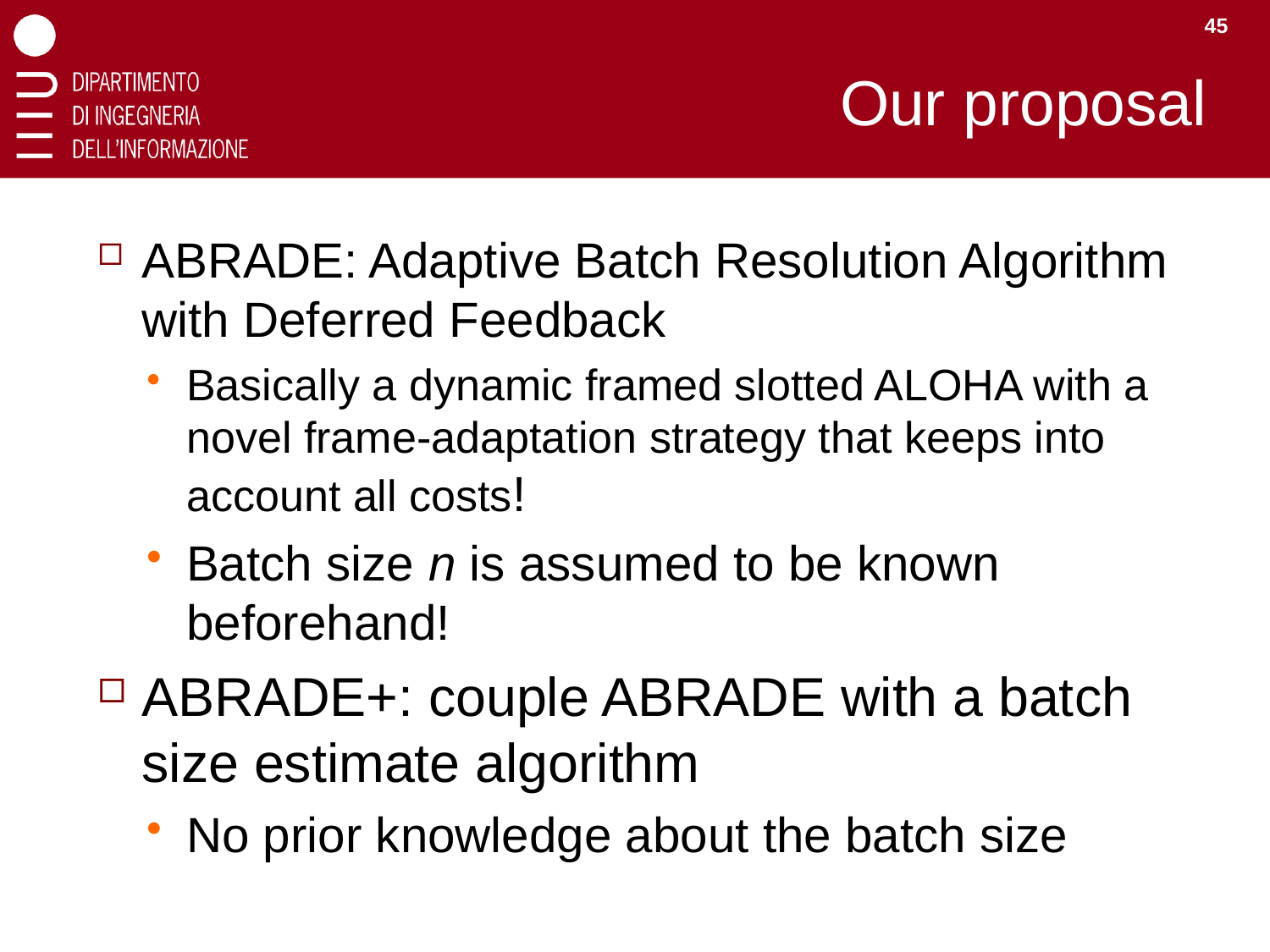

45
# Our proposal
ABRADE: Adaptive Batch Resolution Algorithm with Deferred Feedback
Basically a dynamic framed slotted ALOHA with a novel frame-adaptation strategy that keeps into account all costs!
Batch size n is assumed to be known beforehand!
ABRADE+: couple ABRADE with a batch size estimate algorithm
No prior knowledge about the batch size